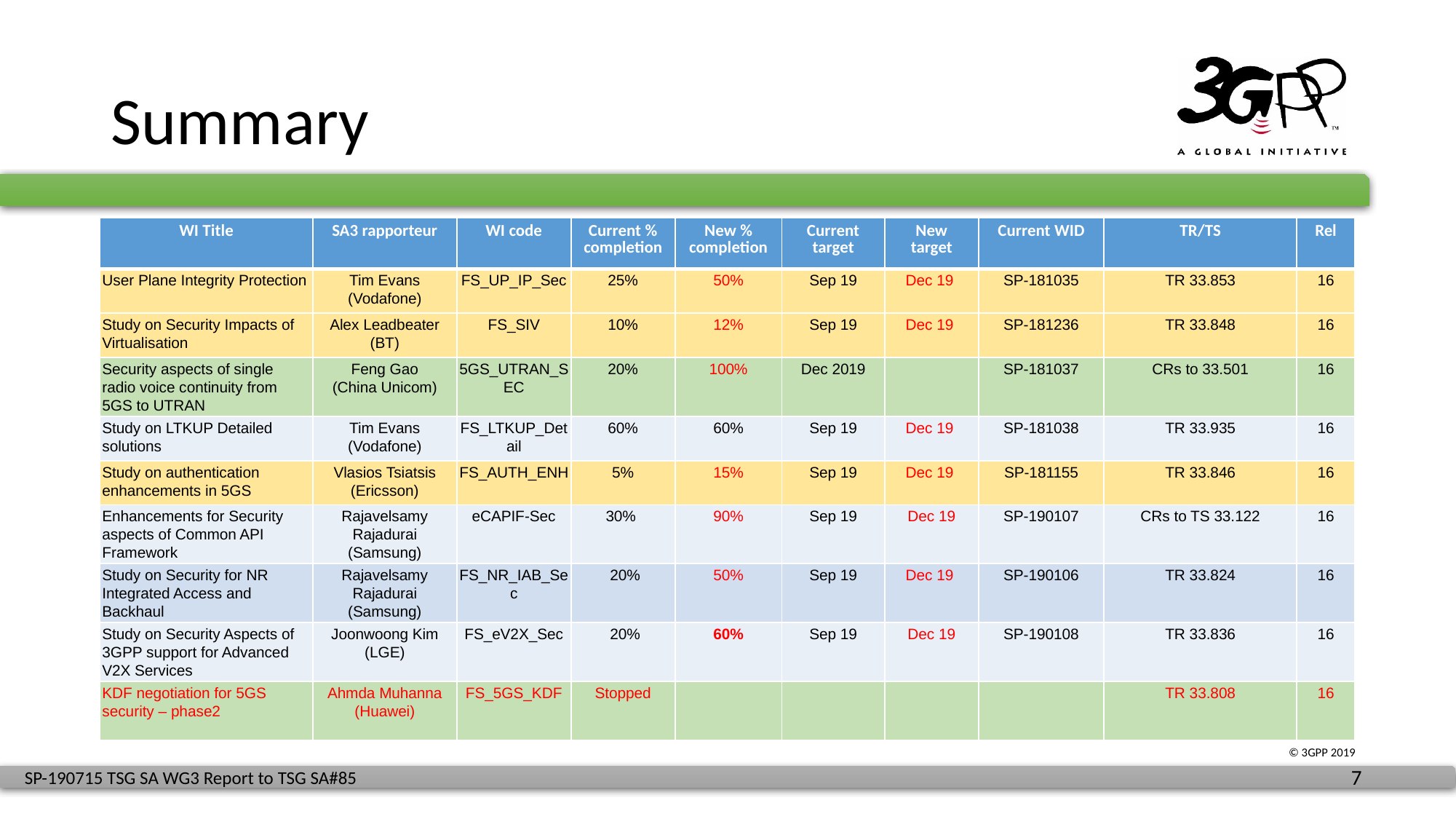

# Summary
| WI Title | SA3 rapporteur | WI code | Current % completion | New % completion | Current target | New target | Current WID | TR/TS | Rel |
| --- | --- | --- | --- | --- | --- | --- | --- | --- | --- |
| User Plane Integrity Protection | Tim Evans (Vodafone) | FS\_UP\_IP\_Sec | 25% | 50% | Sep 19 | Dec 19 | SP-181035 | TR 33.853 | 16 |
| Study on Security Impacts of Virtualisation | Alex Leadbeater (BT) | FS\_SIV | 10% | 12% | Sep 19 | Dec 19 | SP‑181236 | TR 33.848 | 16 |
| Security aspects of single radio voice continuity from 5GS to UTRAN | Feng Gao (China Unicom) | 5GS\_UTRAN\_SEC | 20% | 100% | Dec 2019 |  | SP-181037 | CRs to 33.501 | 16 |
| Study on LTKUP Detailed solutions | Tim Evans (Vodafone) | FS\_LTKUP\_Detail | 60% | 60% | Sep 19 | Dec 19 | SP-181038 | TR 33.935 | 16 |
| Study on authentication enhancements in 5GS | Vlasios Tsiatsis (Ericsson) | FS\_AUTH\_ENH | 5% | 15% | Sep 19 | Dec 19 | SP-181155 | TR 33.846 | 16 |
| Enhancements for Security aspects of Common API Framework | Rajavelsamy Rajadurai (Samsung) | eCAPIF-Sec | 30% | 90% | Sep 19 | Dec 19 | SP-190107 | CRs to TS 33.122 | 16 |
| Study on Security for NR Integrated Access and Backhaul | Rajavelsamy Rajadurai (Samsung) | FS\_NR\_IAB\_Sec | 20% | 50% | Sep 19 | Dec 19 | SP-190106 | TR 33.824 | 16 |
| Study on Security Aspects of 3GPP support for Advanced V2X Services | Joonwoong Kim (LGE) | FS\_eV2X\_Sec | 20% | 60% | Sep 19 | Dec 19 | SP-190108 | TR 33.836 | 16 |
| KDF negotiation for 5GS security – phase2 | Ahmda Muhanna (Huawei) | FS\_5GS\_KDF | Stopped |  |  |  |  | TR 33.808 | 16 |